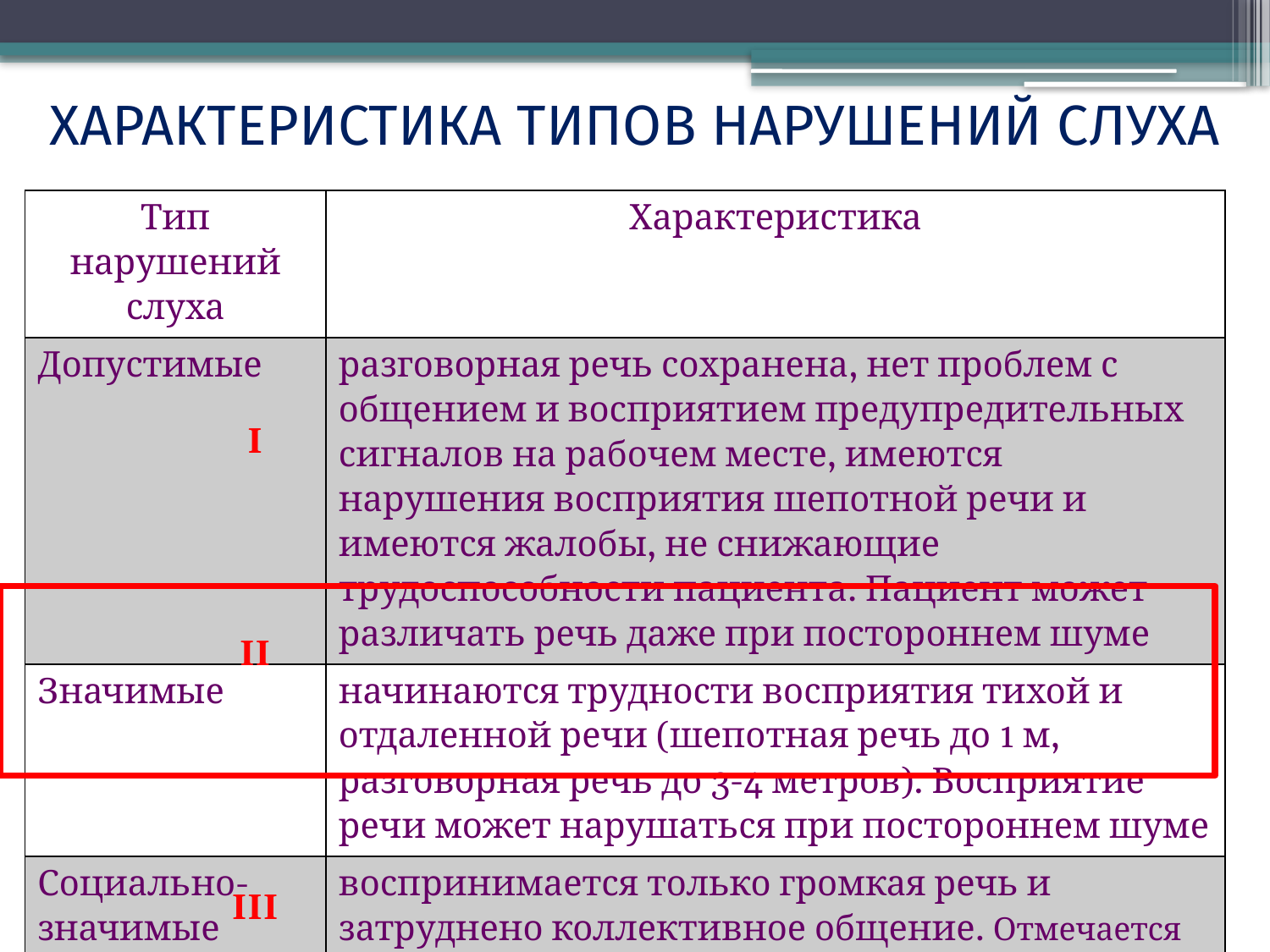

# ХАРАКТЕРИСТИКА ТИПОВ НАРУШЕНИЙ СЛУХА
| Тип нарушений слуха | Характеристика |
| --- | --- |
| Допустимые | разговорная речь сохранена, нет проблем с общением и восприятием предупредительных сигналов на рабочем месте, имеются нарушения восприятия шепотной речи и имеются жалобы, не снижающие трудоспособности пациента. Пациент может различать речь даже при постороннем шуме |
| Значимые | начинаются трудности восприятия тихой и отдаленной речи (шепотная речь до 1 м, разговорная речь до 3-4 метров). Восприятие речи может нарушаться при постороннем шуме |
| Социально-значимые | воспринимается только громкая речь и затруднено коллективное общение. Отмечается неразборчивое восприятие слов, некоторые отдельные фразы или слова приходится повторять несколько раз |
I

II

III